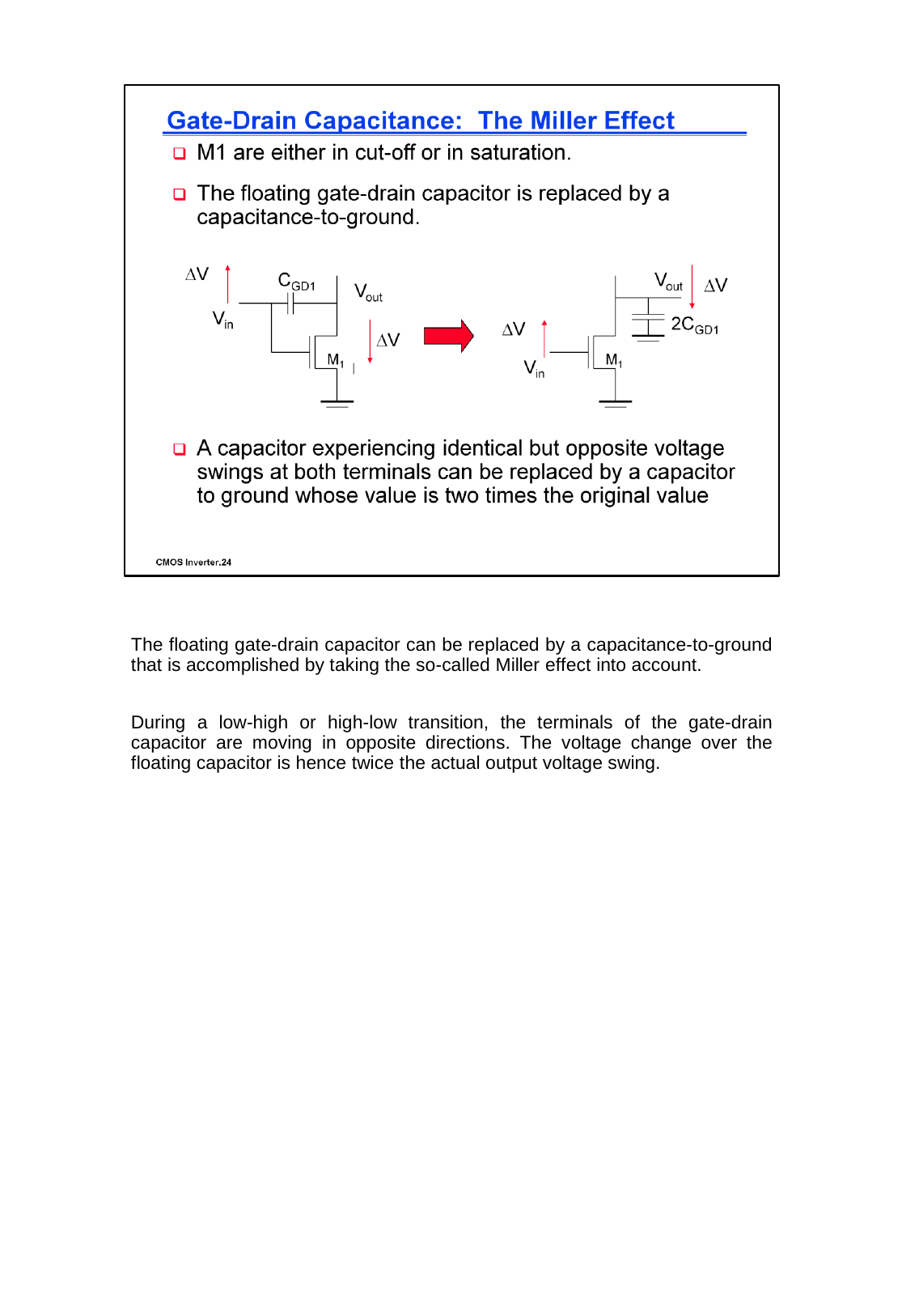

The floating gate-drain capacitor can be replaced by a capacitance-to-ground that is accomplished by taking the so-called Miller effect into account.
During a low-high or high-low transition, the terminals of the gate-drain capacitor are moving in opposite directions. The voltage change over the floating capacitor is hence twice the actual output voltage swing.